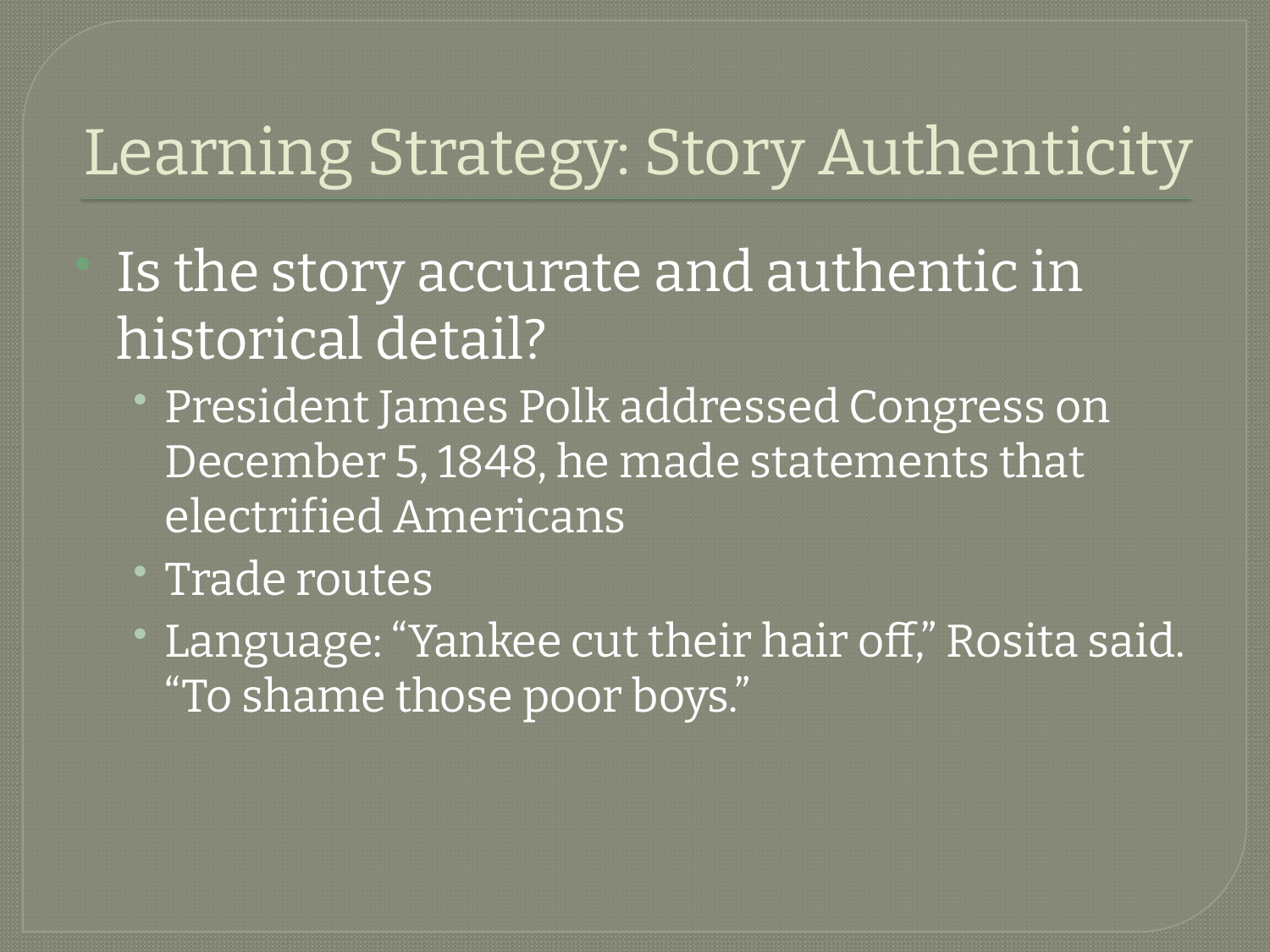

# Learning Strategy: Story Authenticity
Is the story accurate and authentic in historical detail?
President James Polk addressed Congress on December 5, 1848, he made statements that electrified Americans
Trade routes
Language: “Yankee cut their hair off,” Rosita said. “To shame those poor boys.”